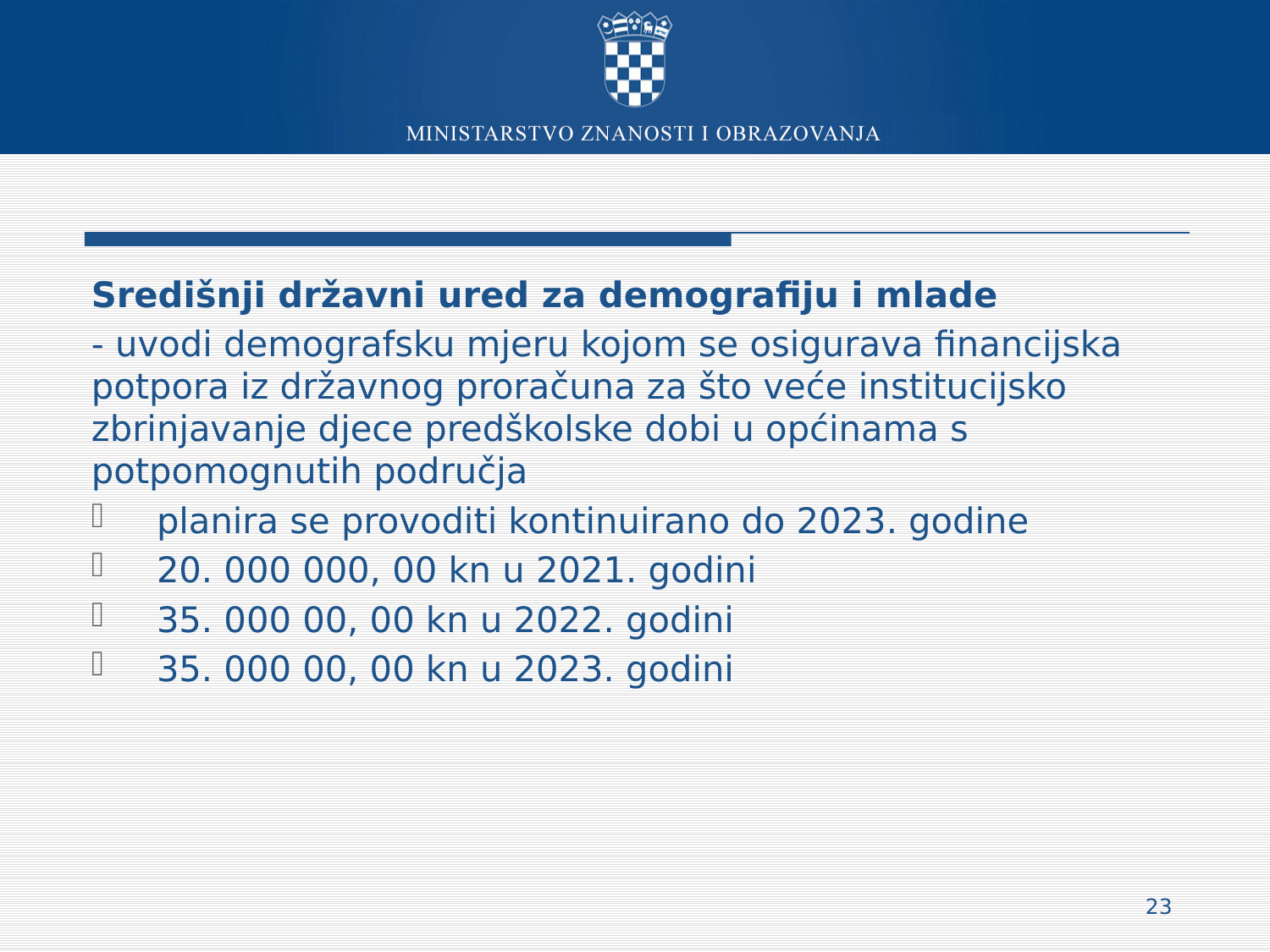

Središnji državni ured za demografiju i mlade
- uvodi demografsku mjeru kojom se osigurava financijska potpora iz državnog proračuna za što veće institucijsko zbrinjavanje djece predškolske dobi u općinama s potpomognutih područja
planira se provoditi kontinuirano do 2023. godine
20. 000 000, 00 kn u 2021. godini
35. 000 00, 00 kn u 2022. godini
35. 000 00, 00 kn u 2023. godini

23